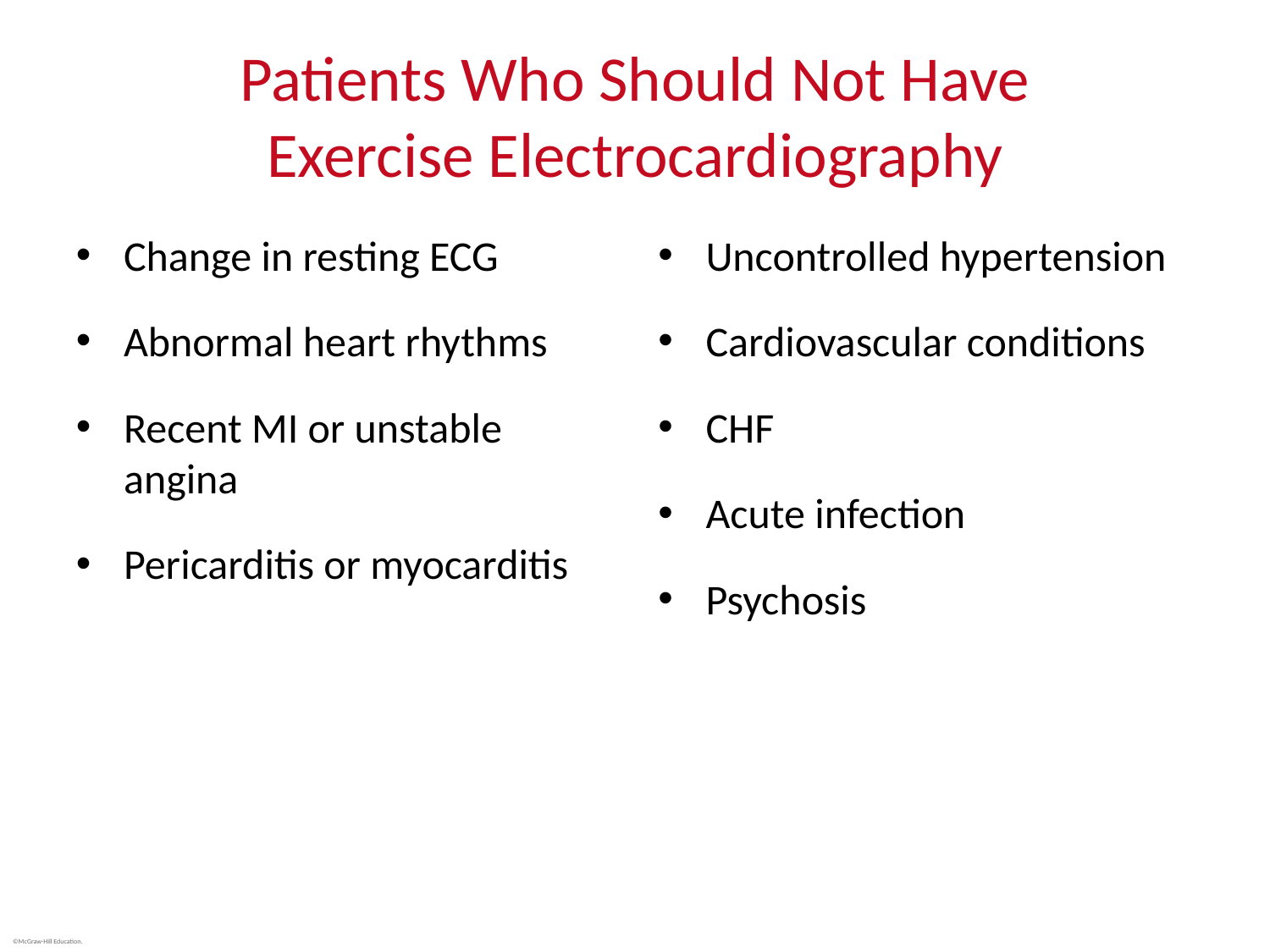

# Patients Who Should Not Have Exercise Electrocardiography
Change in resting ECG
Abnormal heart rhythms
Recent MI or unstable angina
Pericarditis or myocarditis

Uncontrolled hypertension
Cardiovascular conditions
CHF
Acute infection
Psychosis